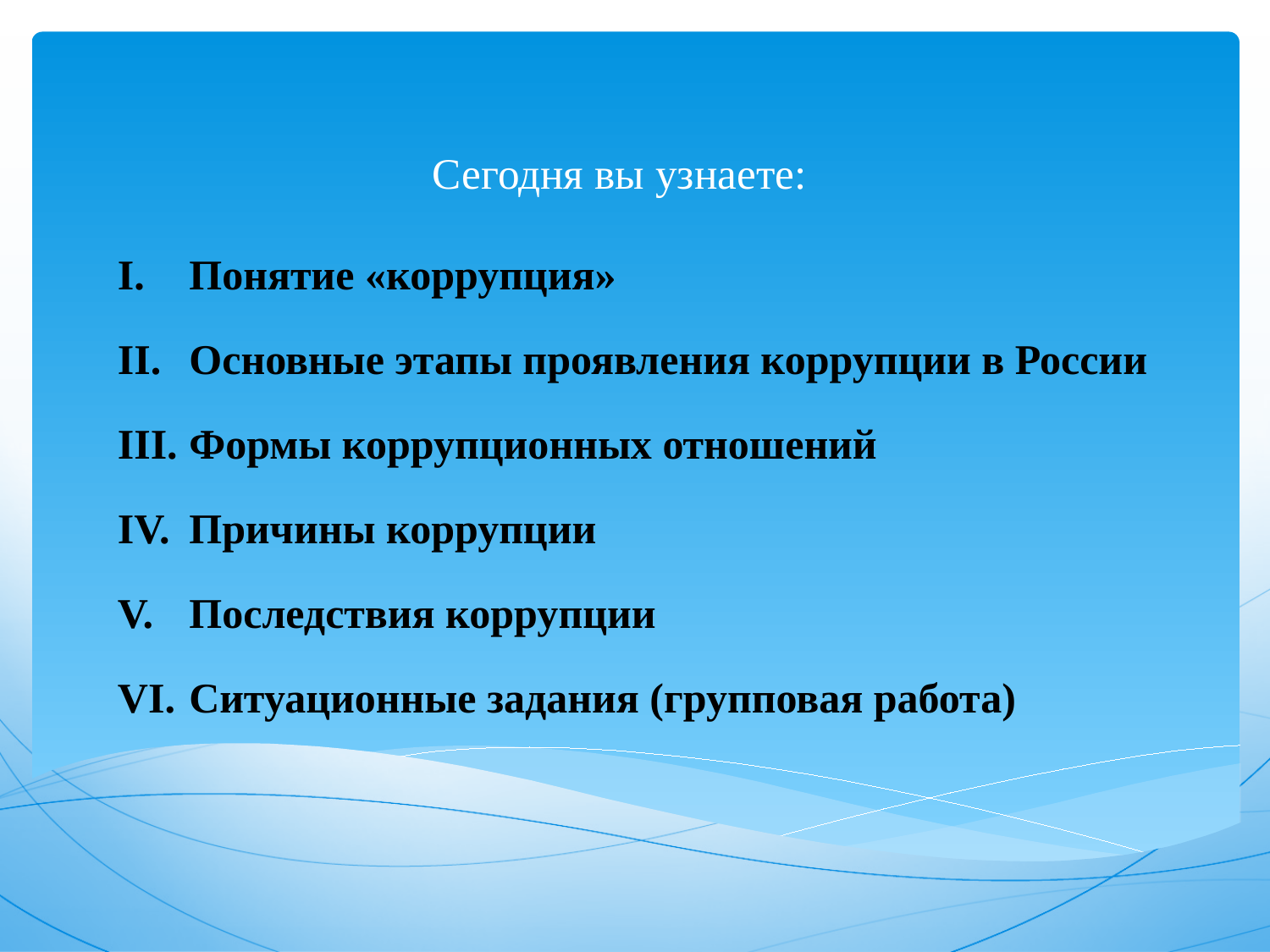

# Сегодня вы узнаете:
Понятие «коррупция»
Основные этапы проявления коррупции в России
Формы коррупционных отношений
Причины коррупции
Последствия коррупции
Ситуационные задания (групповая работа)